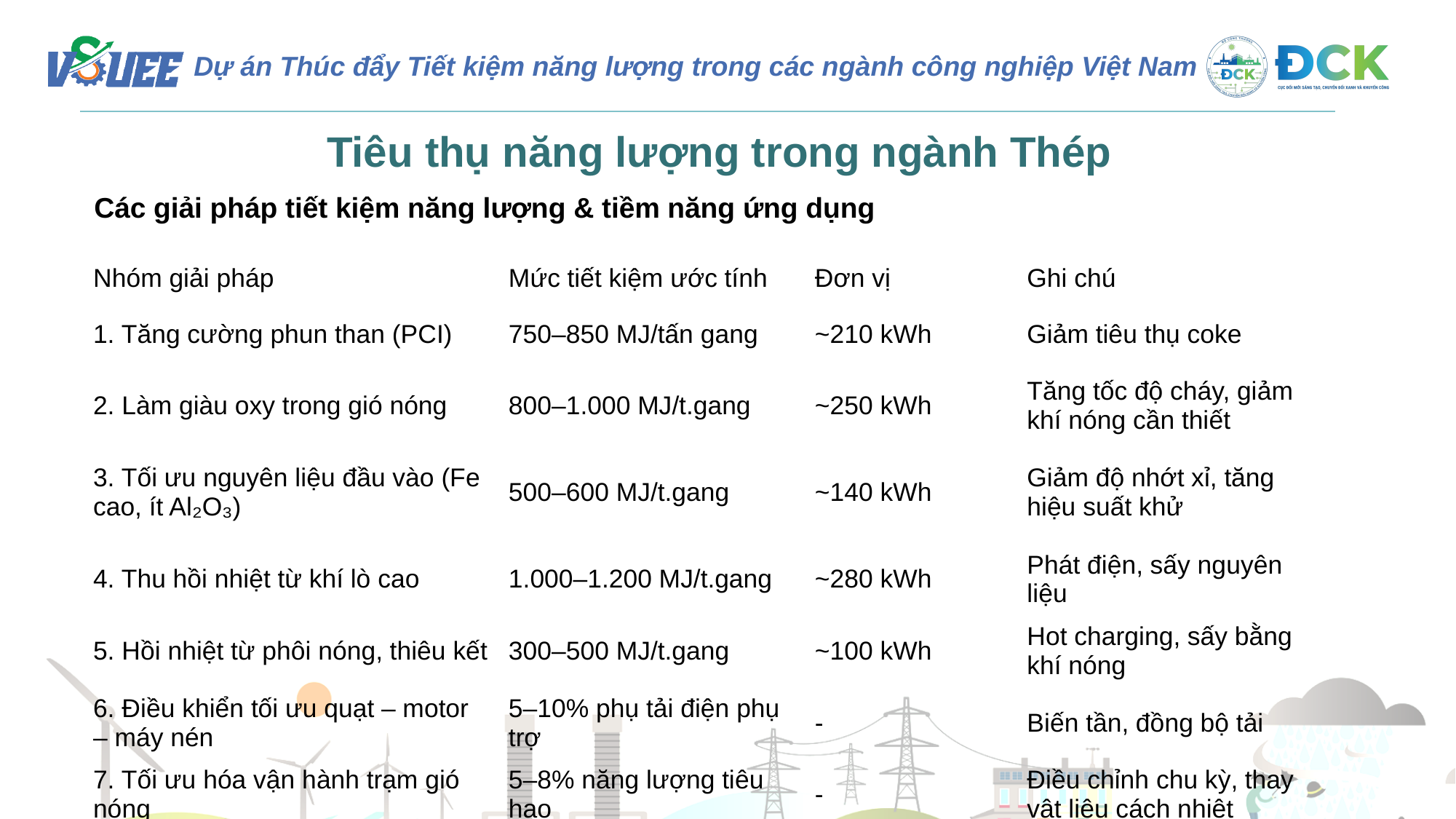

Tiêu thụ năng lượng trong ngành Thép
Các giải pháp tiết kiệm năng lượng & tiềm năng ứng dụng
| Nhóm giải pháp | Mức tiết kiệm ước tính | Đơn vị | Ghi chú |
| --- | --- | --- | --- |
| 1. Tăng cường phun than (PCI) | 750–850 MJ/tấn gang | ~210 kWh | Giảm tiêu thụ coke |
| 2. Làm giàu oxy trong gió nóng | 800–1.000 MJ/t.gang | ~250 kWh | Tăng tốc độ cháy, giảm khí nóng cần thiết |
| 3. Tối ưu nguyên liệu đầu vào (Fe cao, ít Al₂O₃) | 500–600 MJ/t.gang | ~140 kWh | Giảm độ nhớt xỉ, tăng hiệu suất khử |
| 4. Thu hồi nhiệt từ khí lò cao | 1.000–1.200 MJ/t.gang | ~280 kWh | Phát điện, sấy nguyên liệu |
| 5. Hồi nhiệt từ phôi nóng, thiêu kết | 300–500 MJ/t.gang | ~100 kWh | Hot charging, sấy bằng khí nóng |
| 6. Điều khiển tối ưu quạt – motor – máy nén | 5–10% phụ tải điện phụ trợ | - | Biến tần, đồng bộ tải |
| 7. Tối ưu hóa vận hành trạm gió nóng | 5–8% năng lượng tiêu hao | - | Điều chỉnh chu kỳ, thay vật liệu cách nhiệt |